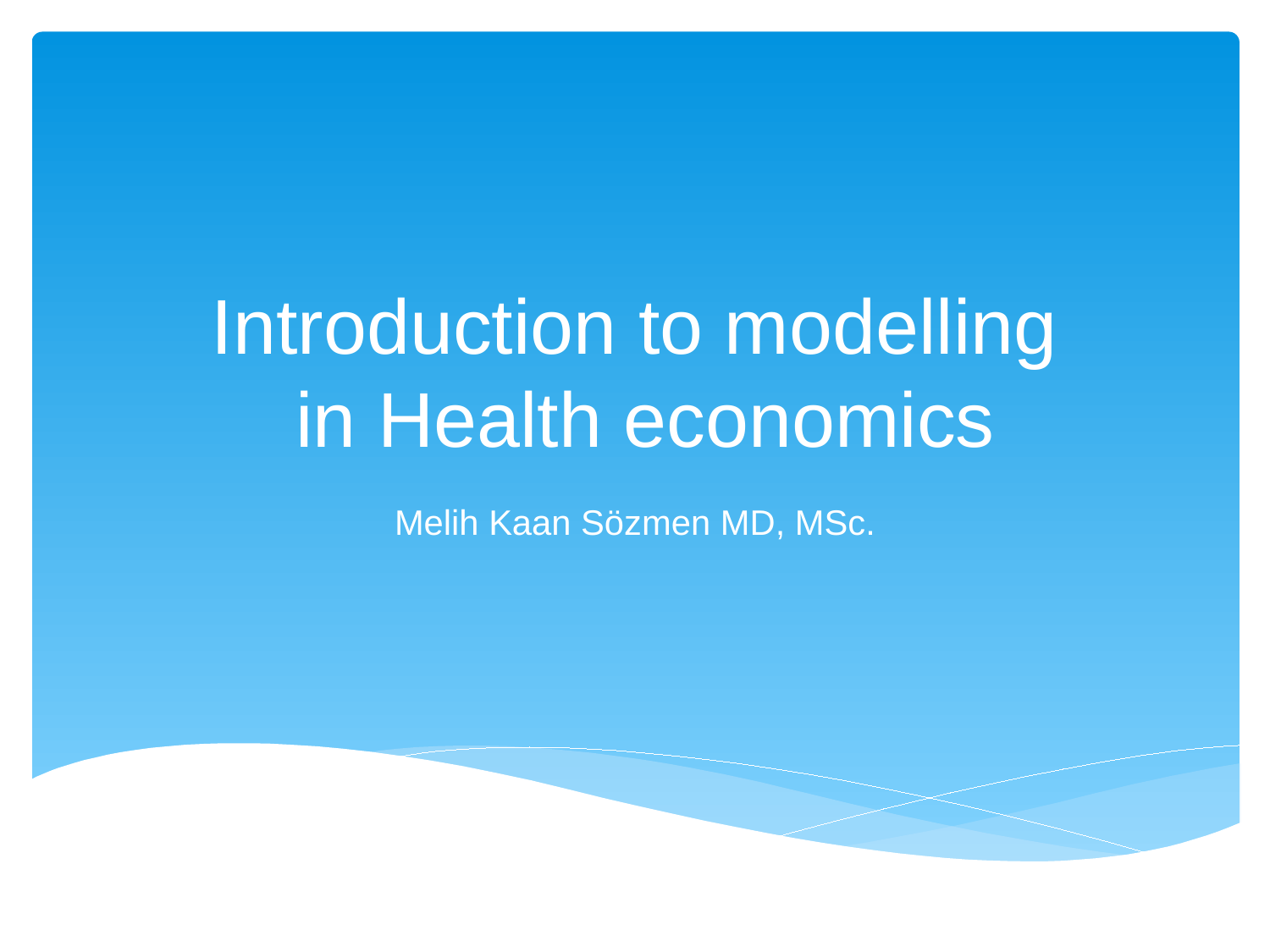

# Introduction to modelling in Health economics
Melih Kaan Sözmen MD, MSc.